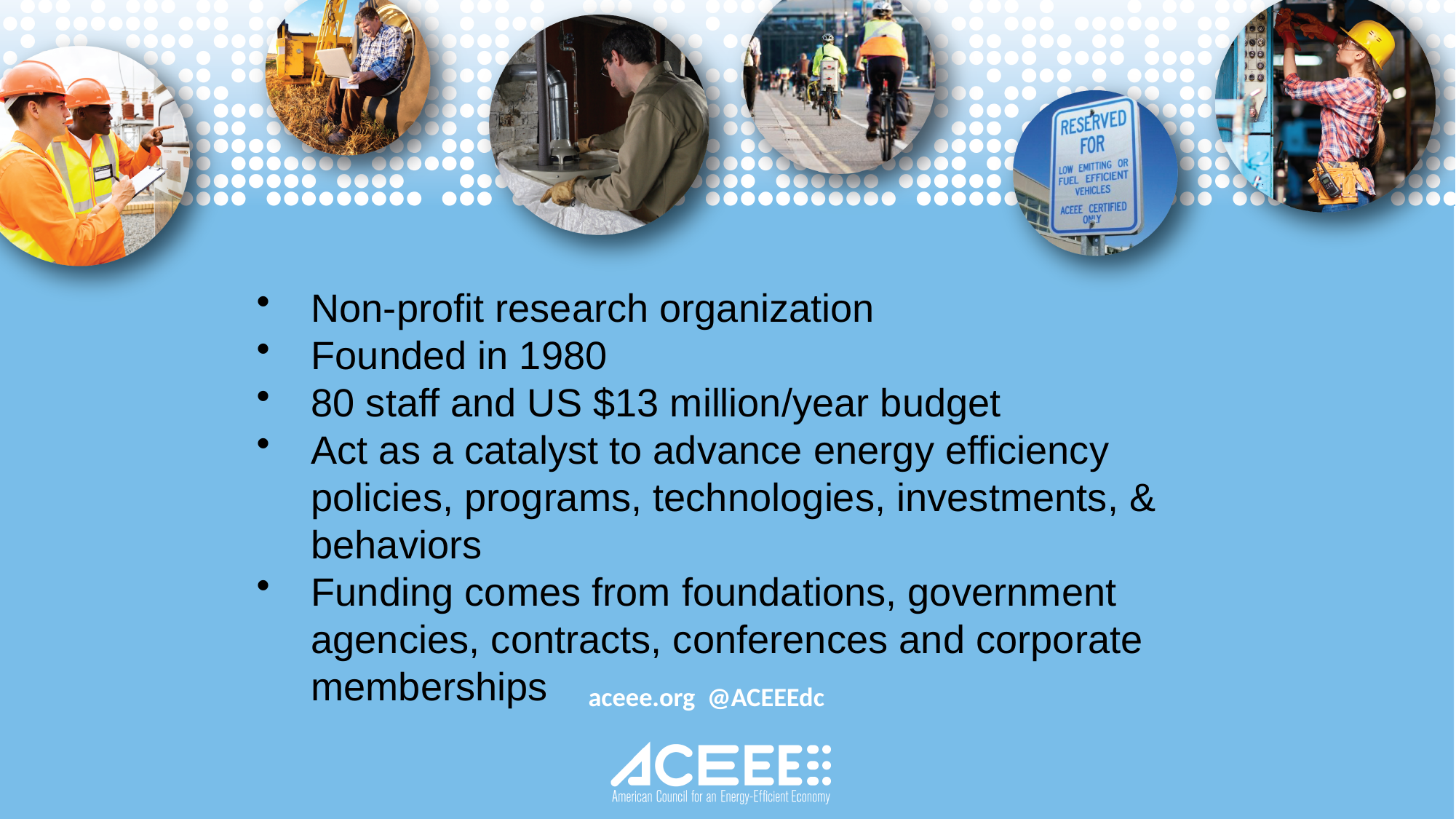

Non-profit research organization
Founded in 1980
80 staff and US $13 million/year budget
Act as a catalyst to advance energy efficiency policies, programs, technologies, investments, & behaviors
Funding comes from foundations, government agencies, contracts, conferences and corporate memberships

aceee.org  @ACEEEdc